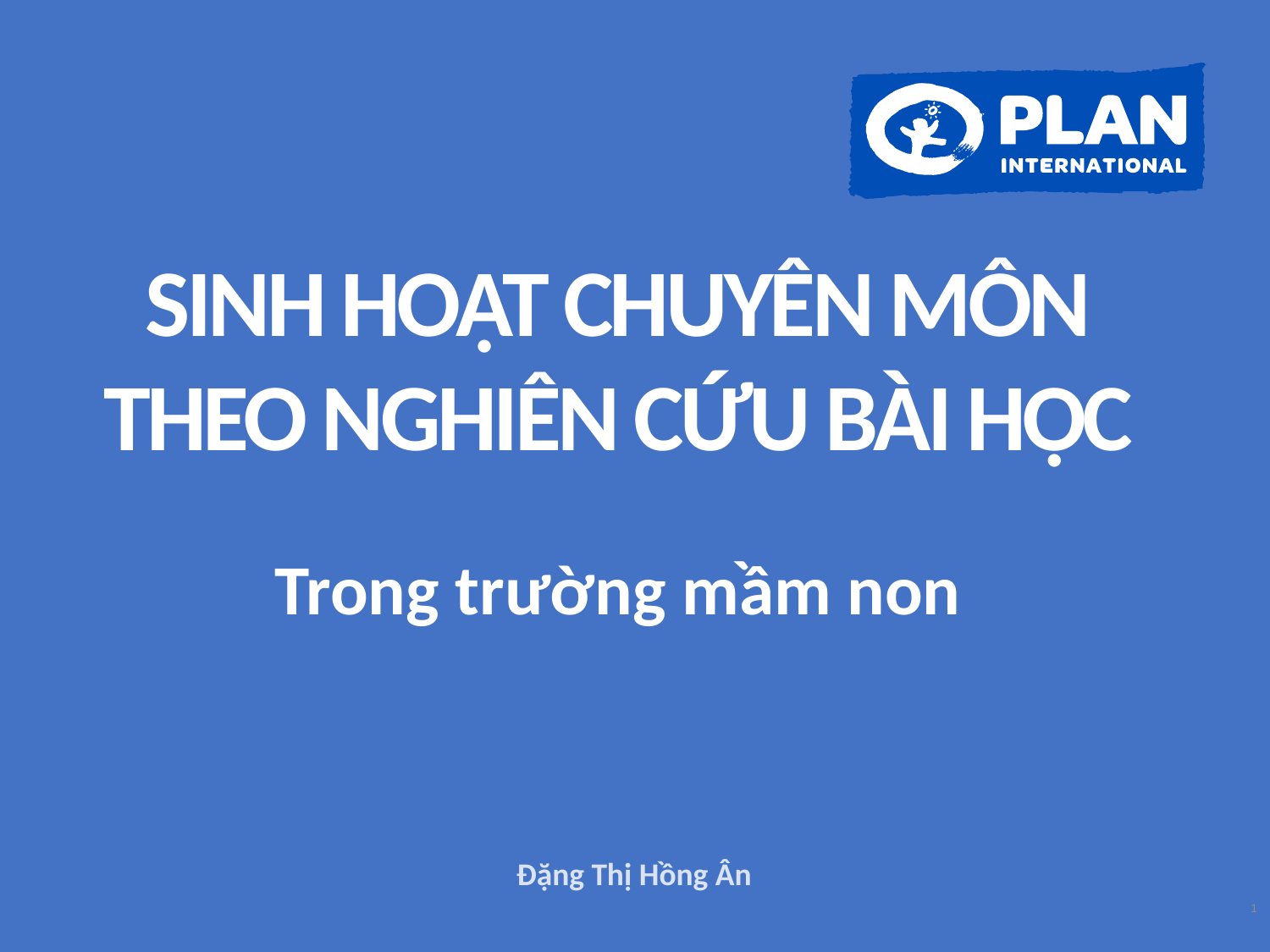

SINH HOẠT CHUYÊN MÔN
THEO NGHIÊN CỨU BÀI HỌC
Trong trường mầm non
Đặng Thị Hồng Ân
1